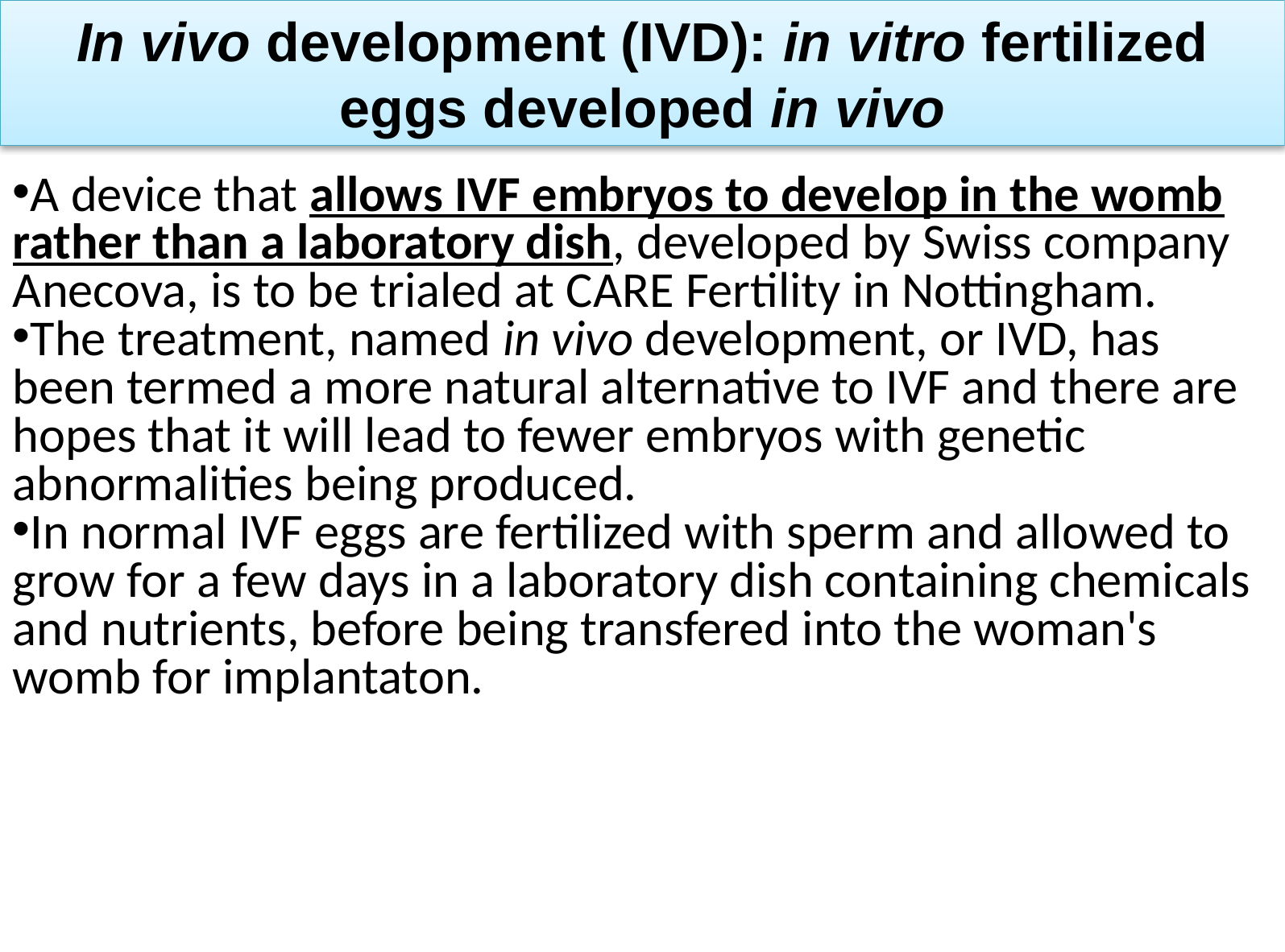

# In vivo development (IVD): in vitro fertilized eggs developed in vivo
A device that allows IVF embryos to develop in the womb rather than a laboratory dish, developed by Swiss company Anecova, is to be trialed at CARE Fertility in Nottingham.
The treatment, named in vivo development, or IVD, has been termed a more natural alternative to IVF and there are hopes that it will lead to fewer embryos with genetic abnormalities being produced.
In normal IVF eggs are fertilized with sperm and allowed to grow for a few days in a laboratory dish containing chemicals and nutrients, before being transfered into the woman's womb for implantaton.